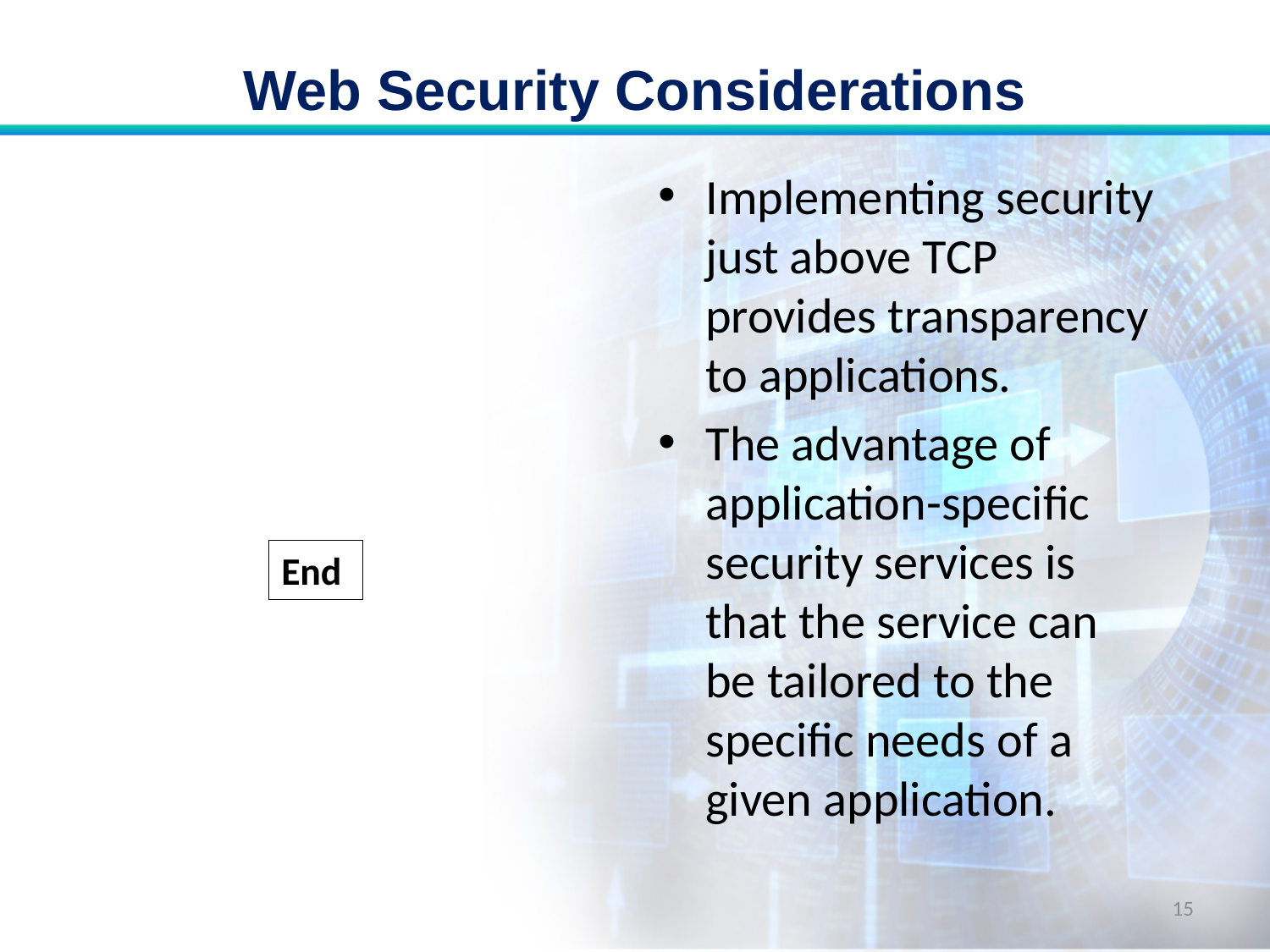

# Web Security Considerations
Implementing security just above TCP provides transparency to applications.
The advantage of application-specific security services is that the service can be tailored to the specific needs of a given application.

End
15